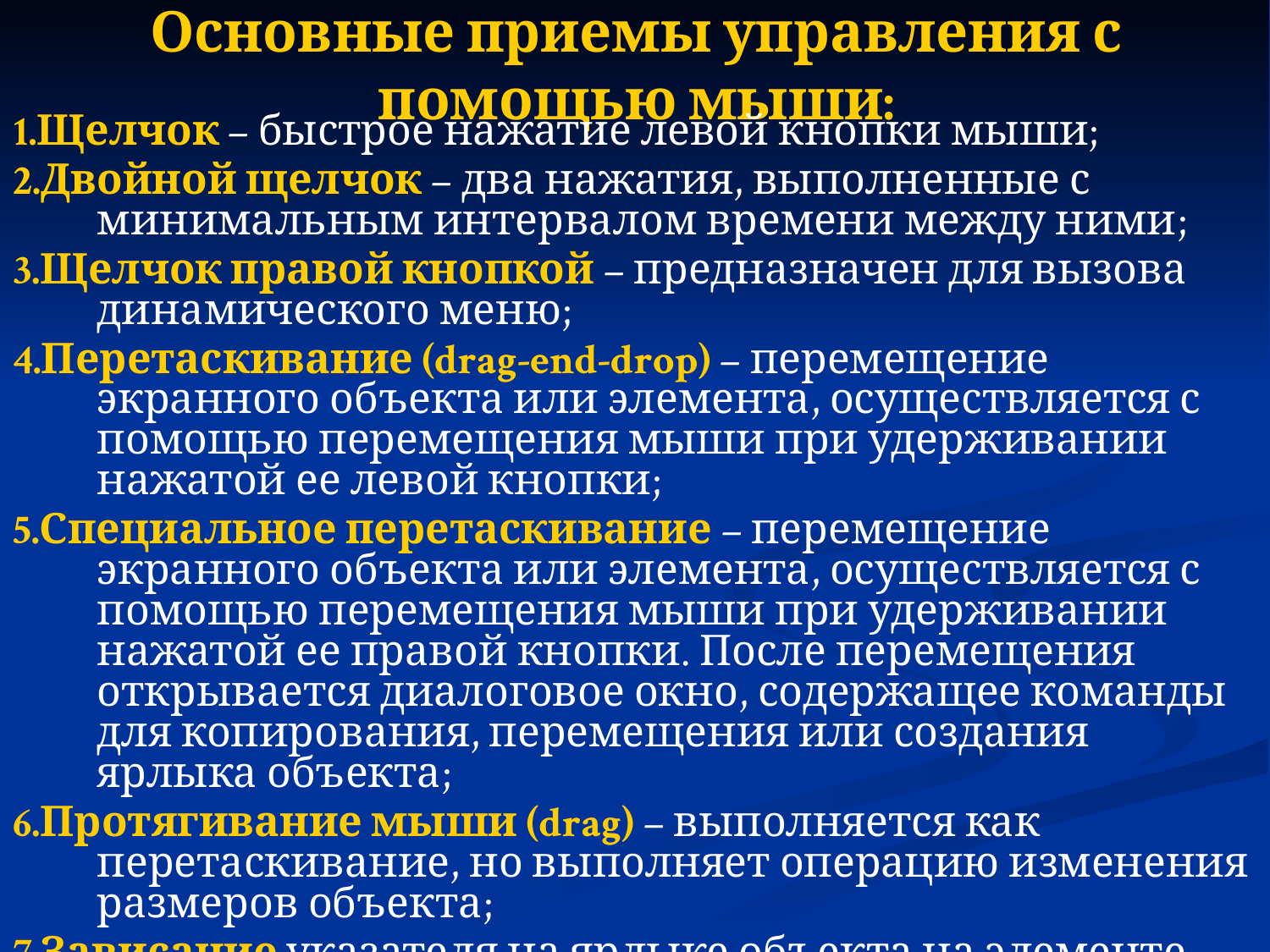

# Основные приемы управления с помощью мыши:
1.Щелчок – быстрое нажатие левой кнопки мыши;
2.Двойной щелчок – два нажатия, выполненные с минимальным интервалом времени между ними;
3.Щелчок правой кнопкой – предназначен для вызова динамического меню;
4.Перетаскивание (drag-end-drop) – перемещение экранного объекта или элемента, осуществляется с помощью перемещения мыши при удерживании нажатой ее левой кнопки;
5.Специальное перетаскивание – перемещение экранного объекта или элемента, осуществляется с помощью перемещения мыши при удерживании нажатой ее правой кнопки. После перемещения открывается диалоговое окно, содержащее команды для копирования, перемещения или создания ярлыка объекта;
6.Протягивание мыши (drag) – выполняется как перетаскивание, но выполняет операцию изменения размеров объекта;
7.Зависание указателя на ярлыке объекта на элементе управления, осуществляется в целях вызова всплывающей подсказки, характеризующей свойства объекта.